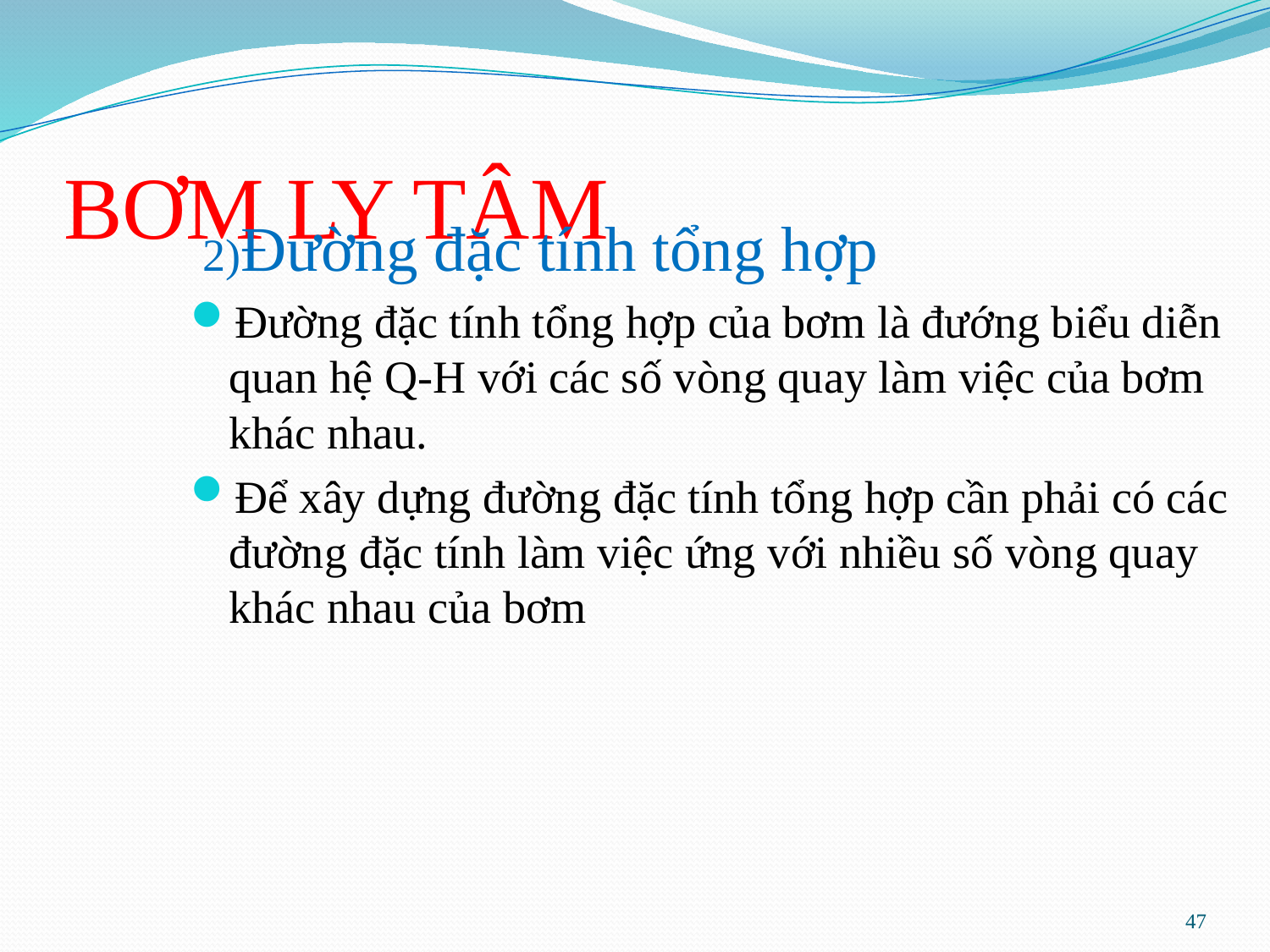

# BƠM LY TÂM
 2)Đường đặc tính tổng hợp
Đường đặc tính tổng hợp của bơm là đướng biểu diễn quan hệ Q-H với các số vòng quay làm việc của bơm khác nhau.
Để xây dựng đường đặc tính tổng hợp cần phải có các đường đặc tính làm việc ứng với nhiều số vòng quay khác nhau của bơm
47